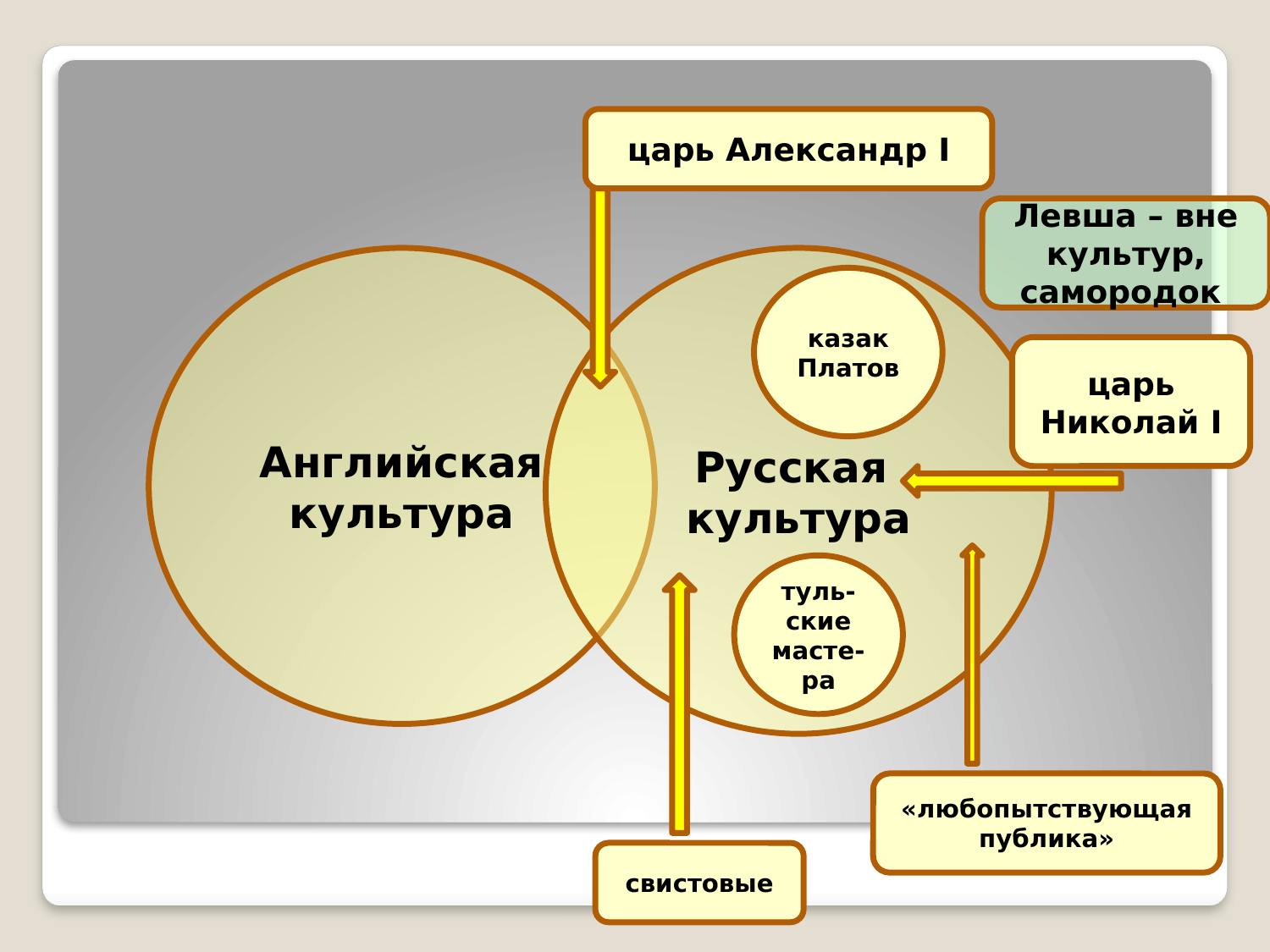

царь Александр I

Левша – вне культур, самородок
Английская культура
Русская
культура
казак Платов
царь Николай I

туль-ские масте-ра

#
«любопытствующая публика»
свистовые